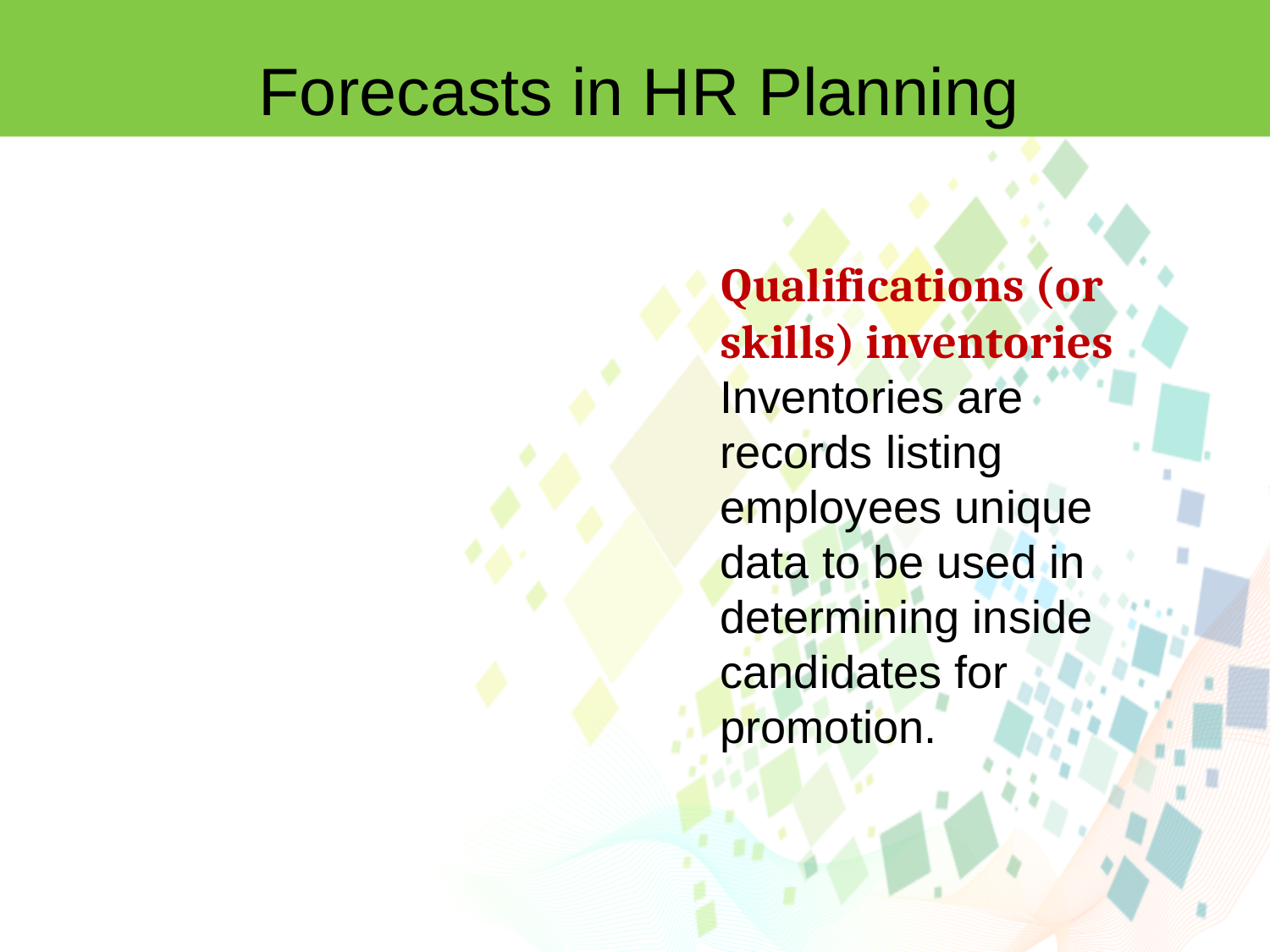

Forecasts in HR Planning
Qualifications (or skills) inventories
Inventories are records listing employees unique data to be used in determining inside candidates for promotion.